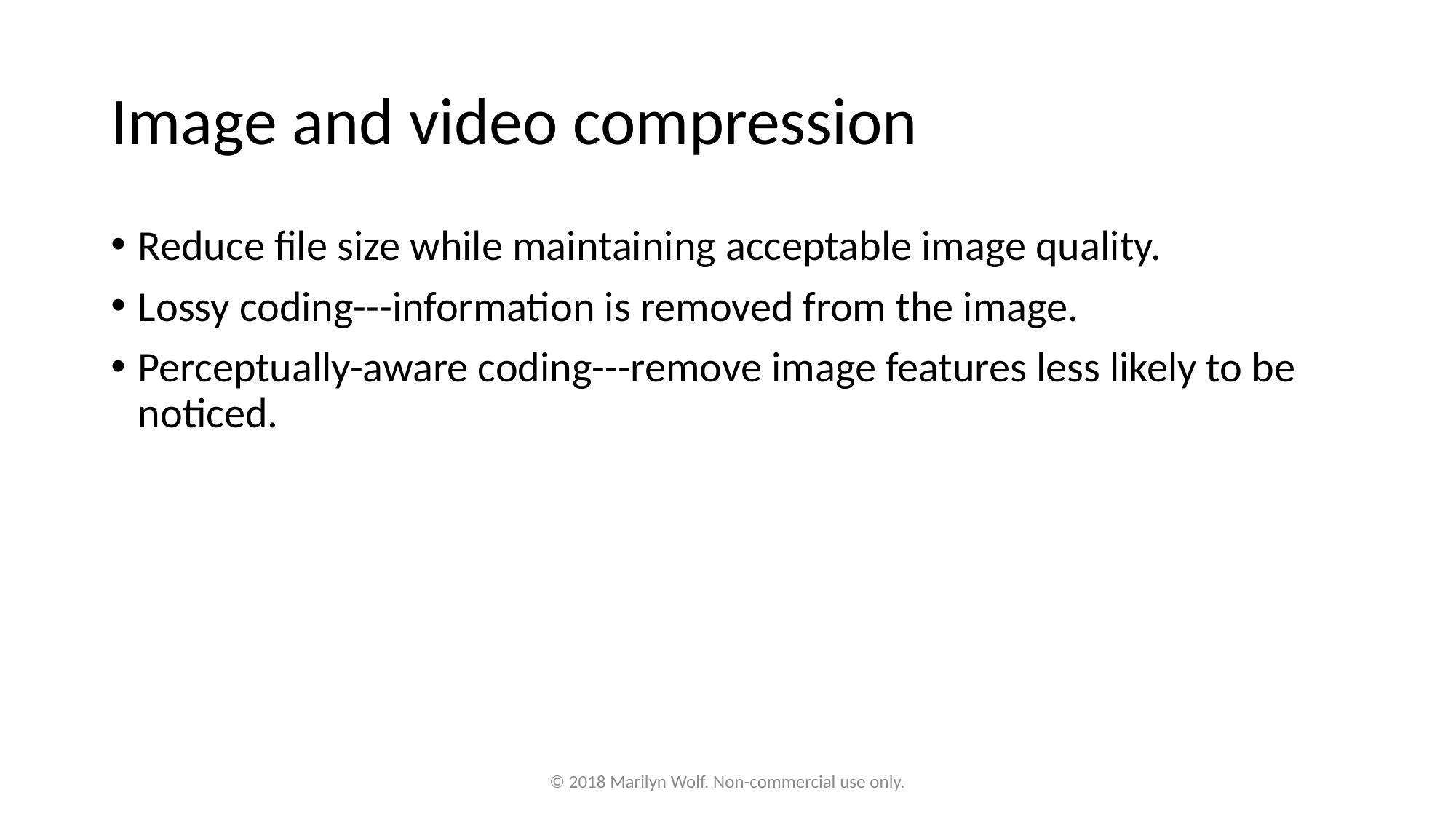

# Image and video compression
Reduce file size while maintaining acceptable image quality.
Lossy coding---information is removed from the image.
Perceptually-aware coding---remove image features less likely to be noticed.
© 2018 Marilyn Wolf. Non-commercial use only.